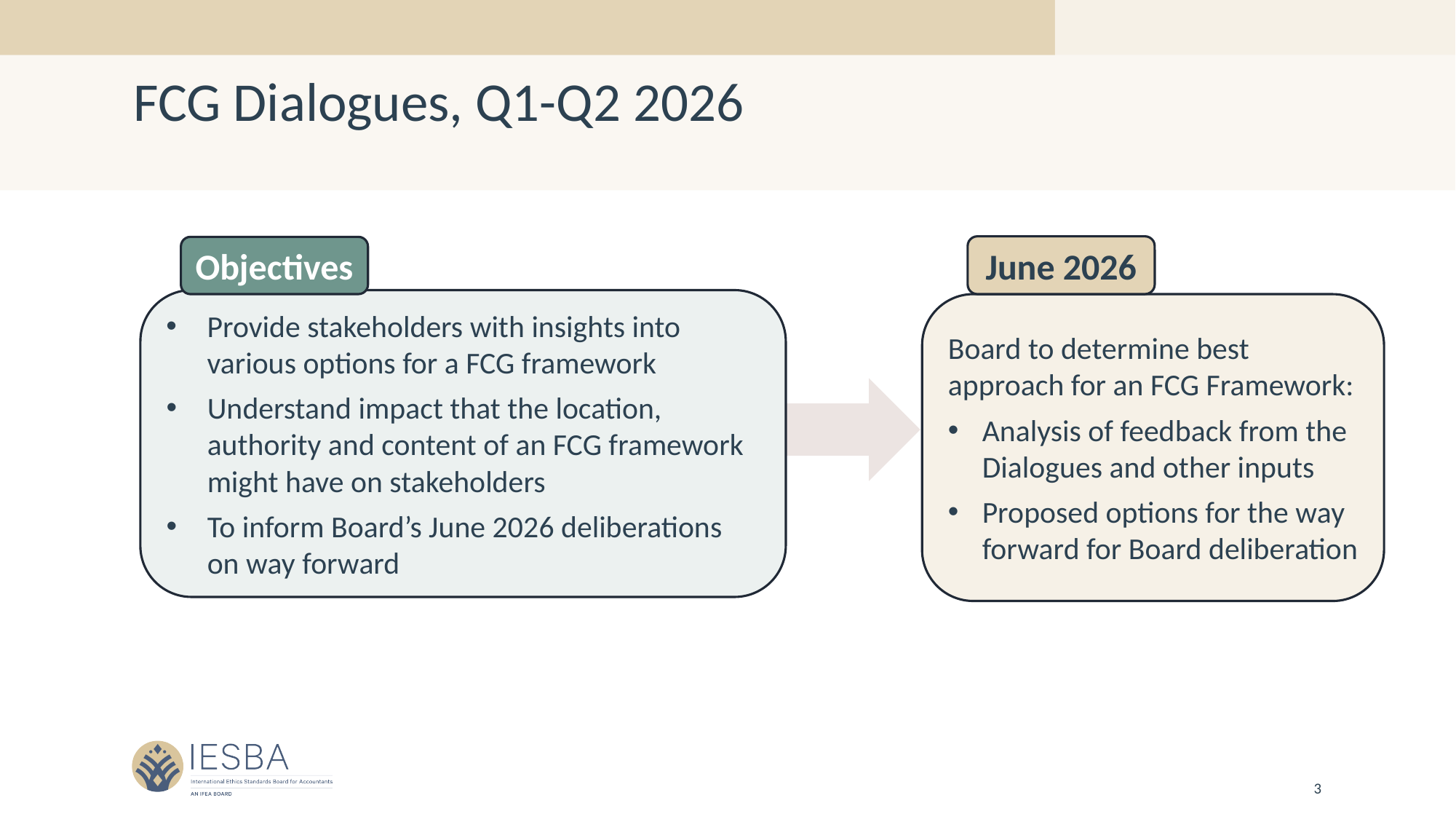

# FCG Dialogues, Q1-Q2 2026
June 2026
Objectives
Provide stakeholders with insights into various options for a FCG framework
Understand impact that the location, authority and content of an FCG framework might have on stakeholders
To inform Board’s June 2026 deliberations on way forward
Board to determine best approach for an FCG Framework:
Analysis of feedback from the Dialogues and other inputs
Proposed options for the way forward for Board deliberation

3